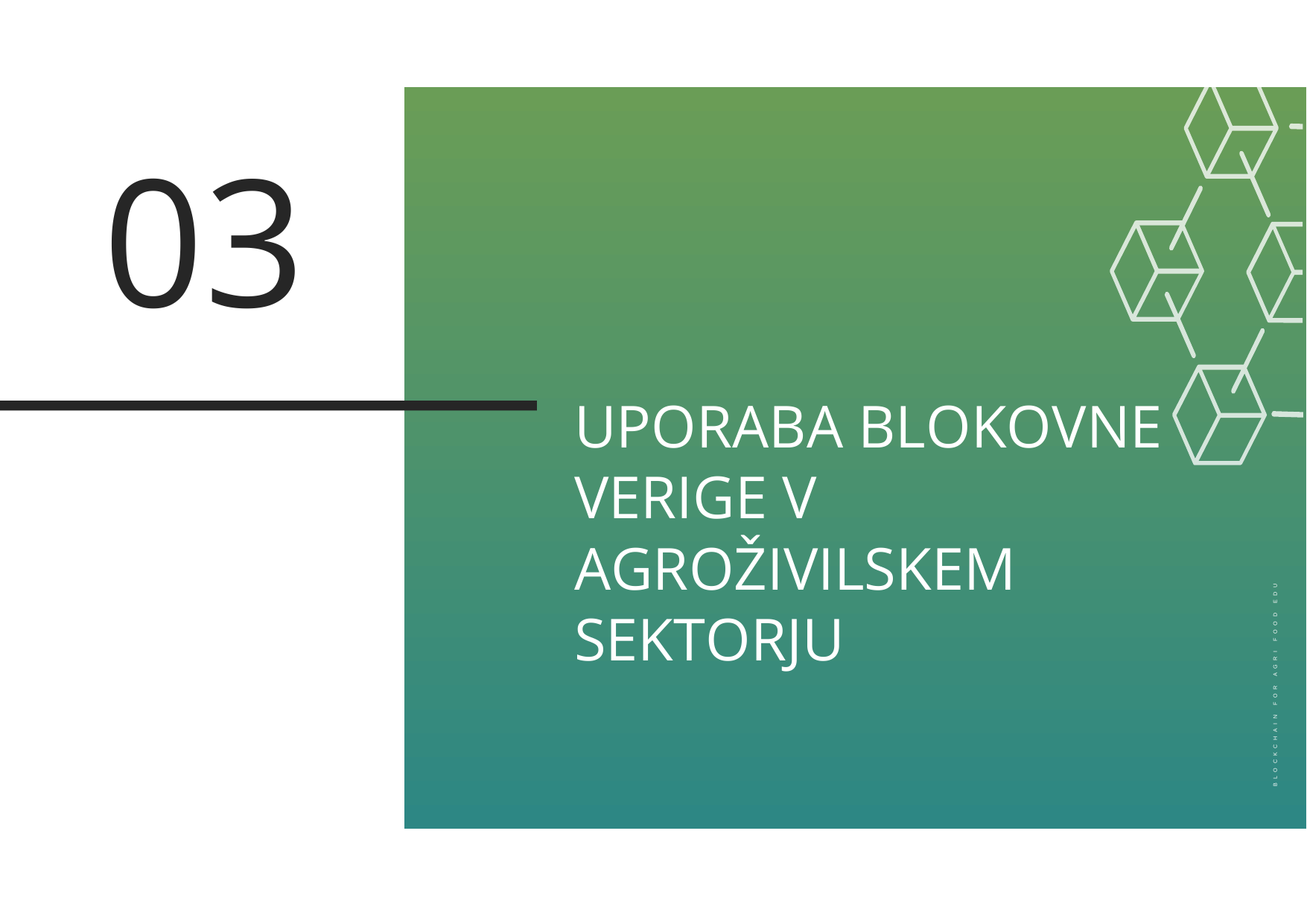

03
UPORABA BLOKOVNE VERIGE V AGROŽIVILSKEM SEKTORJU